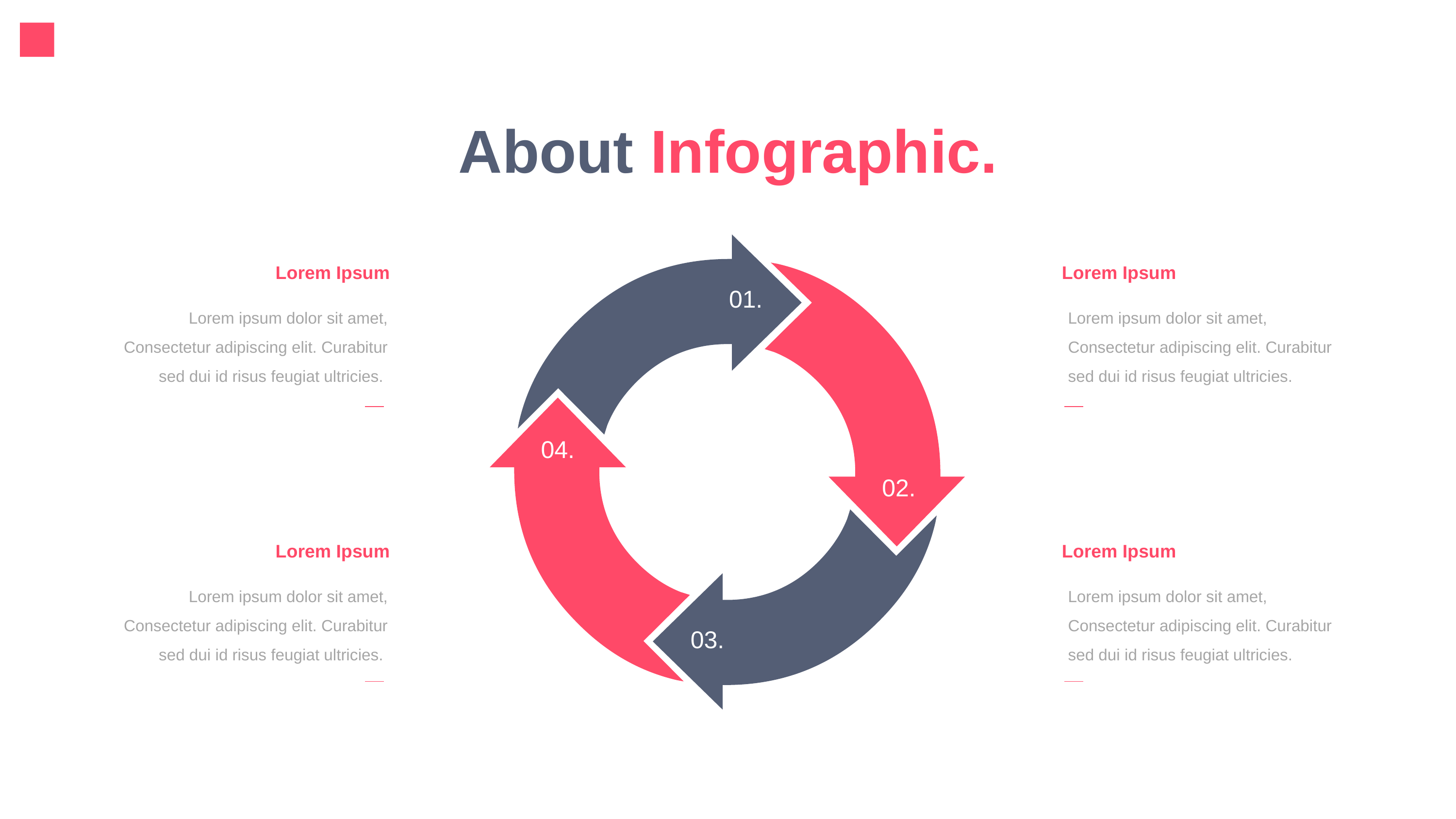

About Infographic.

01.

04.

02.

03.
Lorem Ipsum
Lorem Ipsum
Lorem ipsum dolor sit amet,
Consectetur adipiscing elit. Curabitur
sed dui id risus feugiat ultricies.
Lorem ipsum dolor sit amet,
Consectetur adipiscing elit. Curabitur
sed dui id risus feugiat ultricies.
Lorem Ipsum
Lorem Ipsum
Lorem ipsum dolor sit amet,
Consectetur adipiscing elit. Curabitur
sed dui id risus feugiat ultricies.
Lorem ipsum dolor sit amet,
Consectetur adipiscing elit. Curabitur
sed dui id risus feugiat ultricies.